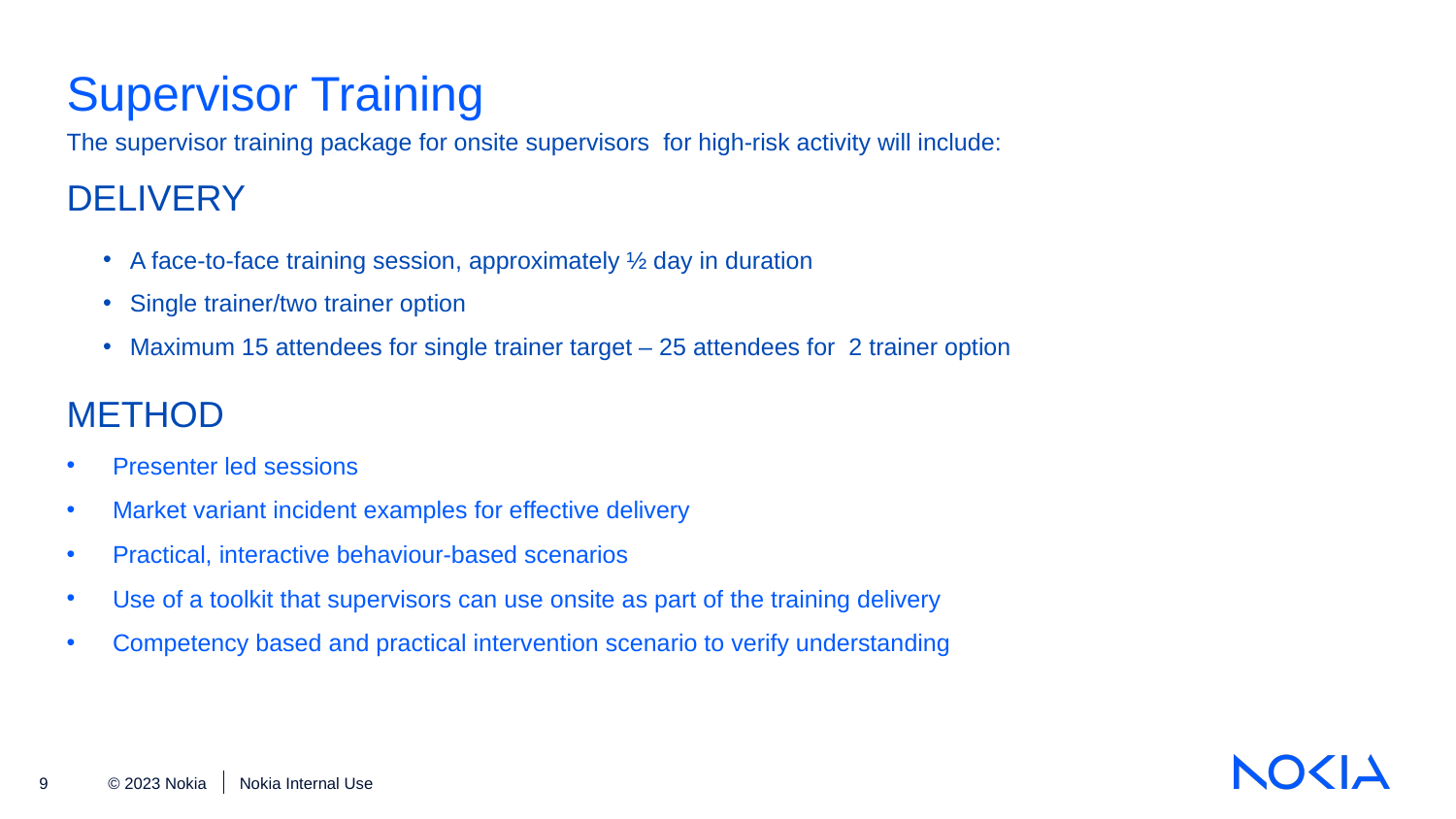

Supervisor Training
The supervisor training package for onsite supervisors  for high-risk activity will include:
DELIVERY
A face-to-face training session, approximately ½ day in duration
Single trainer/two trainer option
Maximum 15 attendees for single trainer target – 25 attendees for  2 trainer option

METHOD
Presenter led sessions
Market variant incident examples for effective delivery
Practical, interactive behaviour-based scenarios
Use of a toolkit that supervisors can use onsite as part of the training delivery
Competency based and practical intervention scenario to verify understanding

Nokia Internal Use